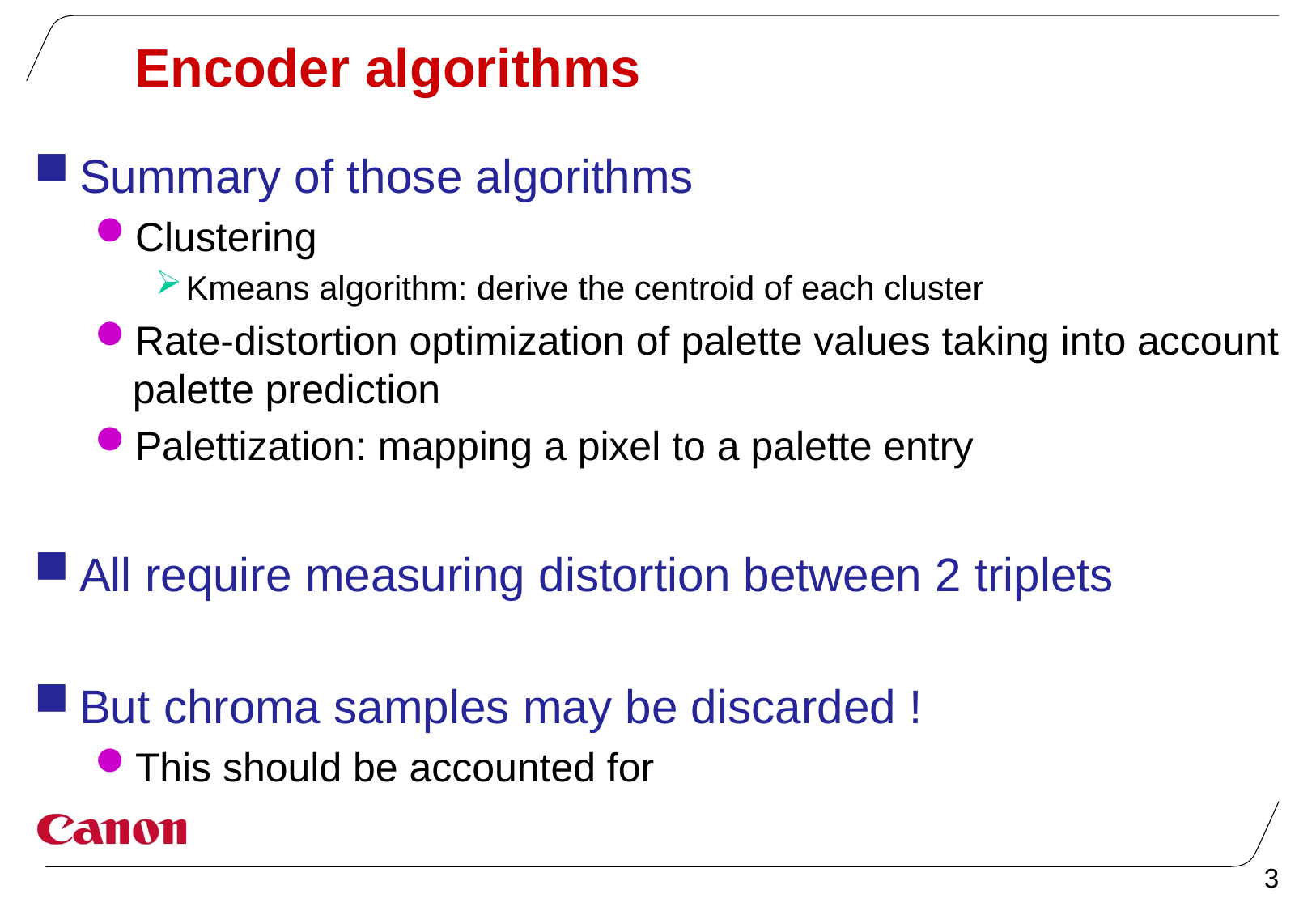

# Encoder algorithms
Summary of those algorithms
Clustering
Kmeans algorithm: derive the centroid of each cluster
Rate-distortion optimization of palette values taking into account palette prediction
Palettization: mapping a pixel to a palette entry

All require measuring distortion between 2 triplets

But chroma samples may be discarded !
This should be accounted for
3